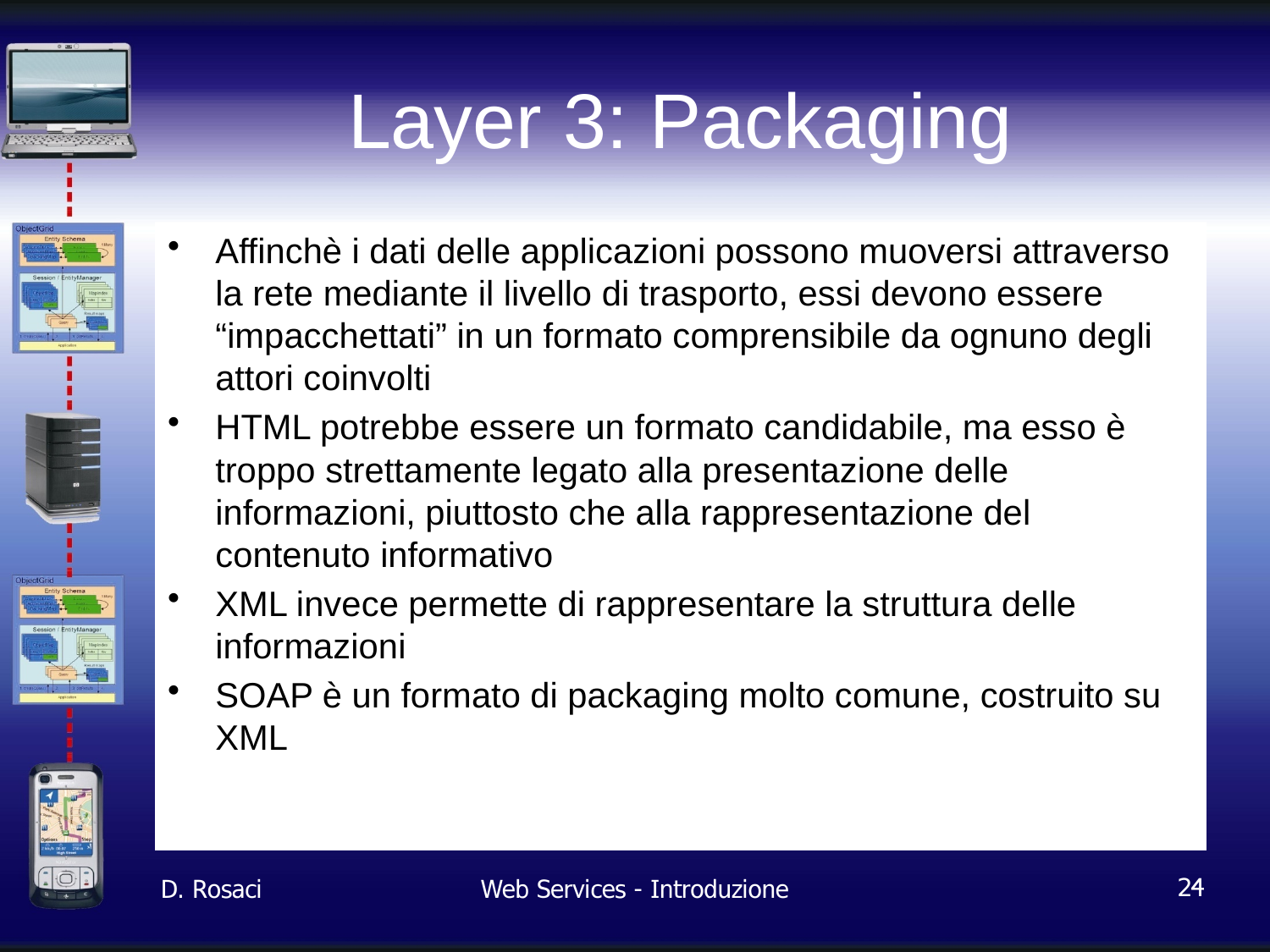

# Layer 3: Packaging
Affinchè i dati delle applicazioni possono muoversi attraverso la rete mediante il livello di trasporto, essi devono essere “impacchettati” in un formato comprensibile da ognuno degli attori coinvolti
HTML potrebbe essere un formato candidabile, ma esso è troppo strettamente legato alla presentazione delle informazioni, piuttosto che alla rappresentazione del contenuto informativo
XML invece permette di rappresentare la struttura delle informazioni
SOAP è un formato di packaging molto comune, costruito su XML
D. Rosaci
Web Services - Introduzione